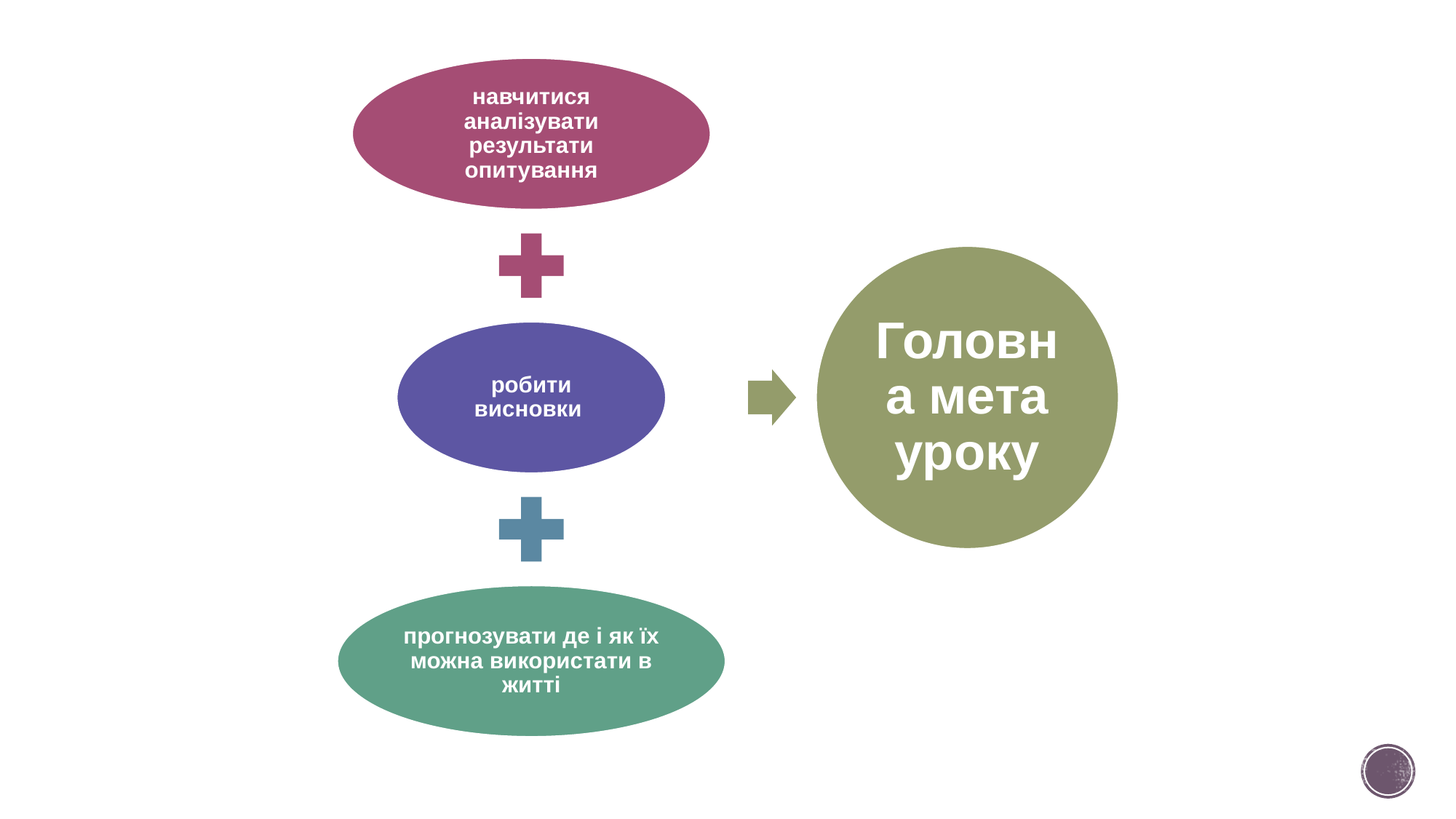

#
навчитися аналізувати результати опитування

робити висновки

прогнозувати де і як їх можна використати в житті

Головна мета уроку